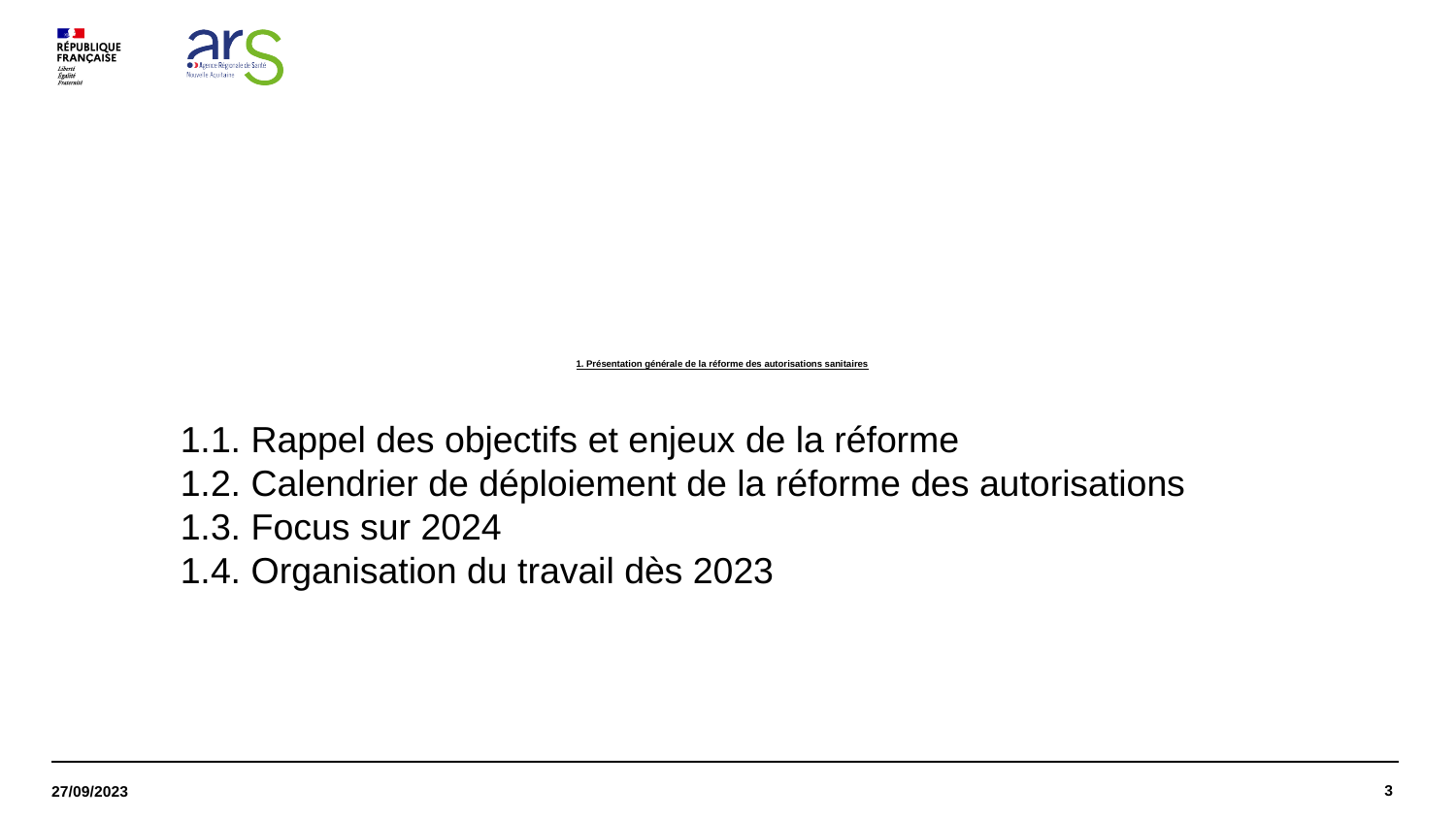

# 1. Présentation générale de la réforme des autorisations sanitaires
1.1. Rappel des objectifs et enjeux de la réforme
1.2. Calendrier de déploiement de la réforme des autorisations
1.3. Focus sur 2024
1.4. Organisation du travail dès 2023
3
27/09/2023